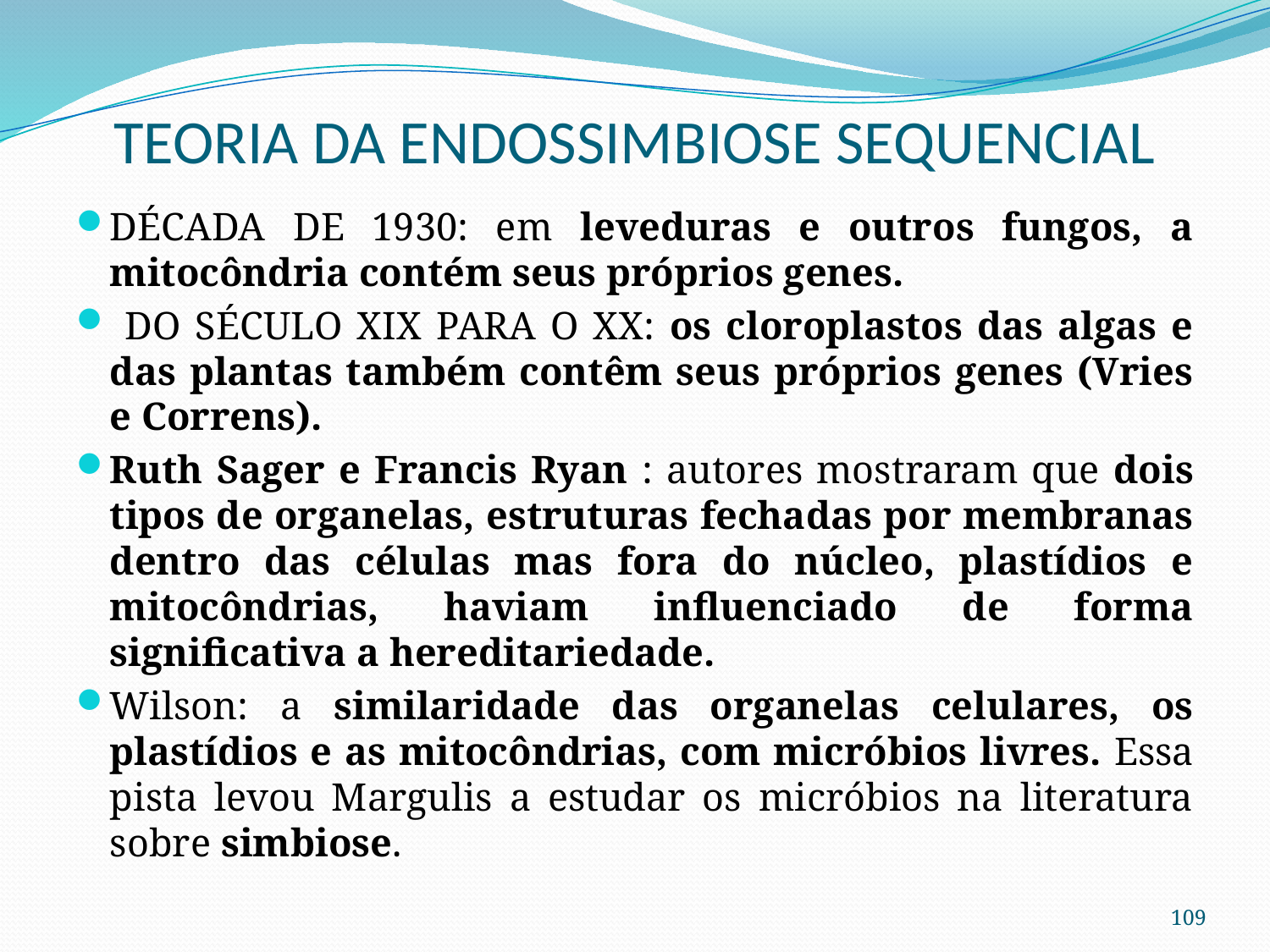

# TEORIA DA ENDOSSIMBIOSE SEQUENCIAL
DÉCADA DE 1930: em leveduras e outros fungos, a mitocôndria contém seus próprios genes.
 DO SÉCULO XIX PARA O XX: os cloroplastos das algas e das plantas também contêm seus próprios genes (Vries e Correns).
Ruth Sager e Francis Ryan : autores mostraram que dois tipos de organelas, estruturas fechadas por membranas dentro das células mas fora do núcleo, plastídios e mitocôndrias, haviam influenciado de forma significativa a hereditariedade.
Wilson: a similaridade das organelas celulares, os plastídios e as mitocôndrias, com micróbios livres. Essa pista levou Margulis a estudar os micróbios na literatura sobre simbiose.

109